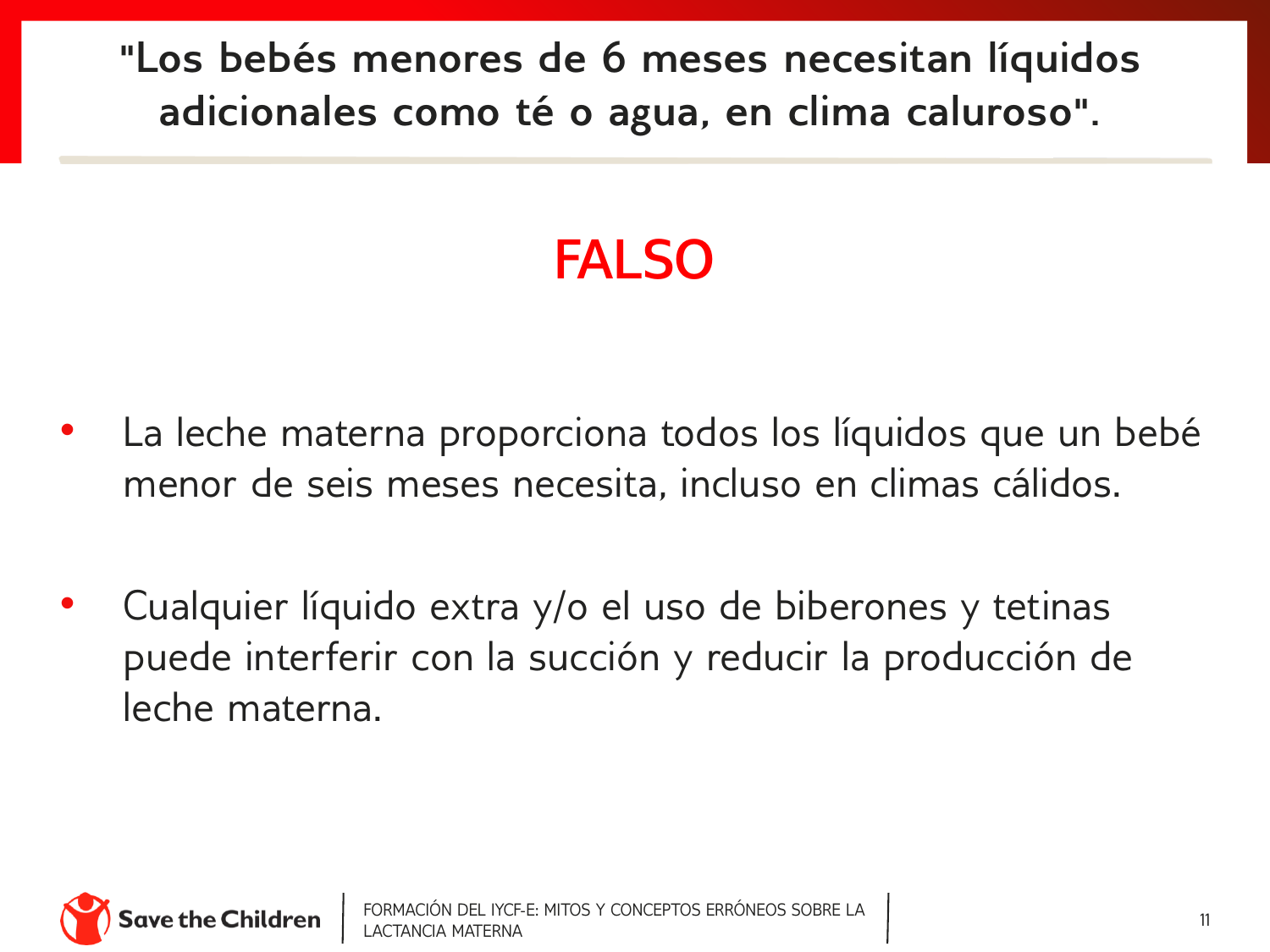

# "Los bebés menores de 6 meses necesitan líquidos adicionales como té o agua, en clima caluroso".
FALSO

La leche materna proporciona todos los líquidos que un bebé menor de seis meses necesita, incluso en climas cálidos.

Cualquier líquido extra y/o el uso de biberones y tetinas puede interferir con la succión y reducir la producción de leche materna.
FORMACIÓN DEL IYCF-E: MITOS Y CONCEPTOS ERRÓNEOS SOBRE LA LACTANCIA MATERNA
11